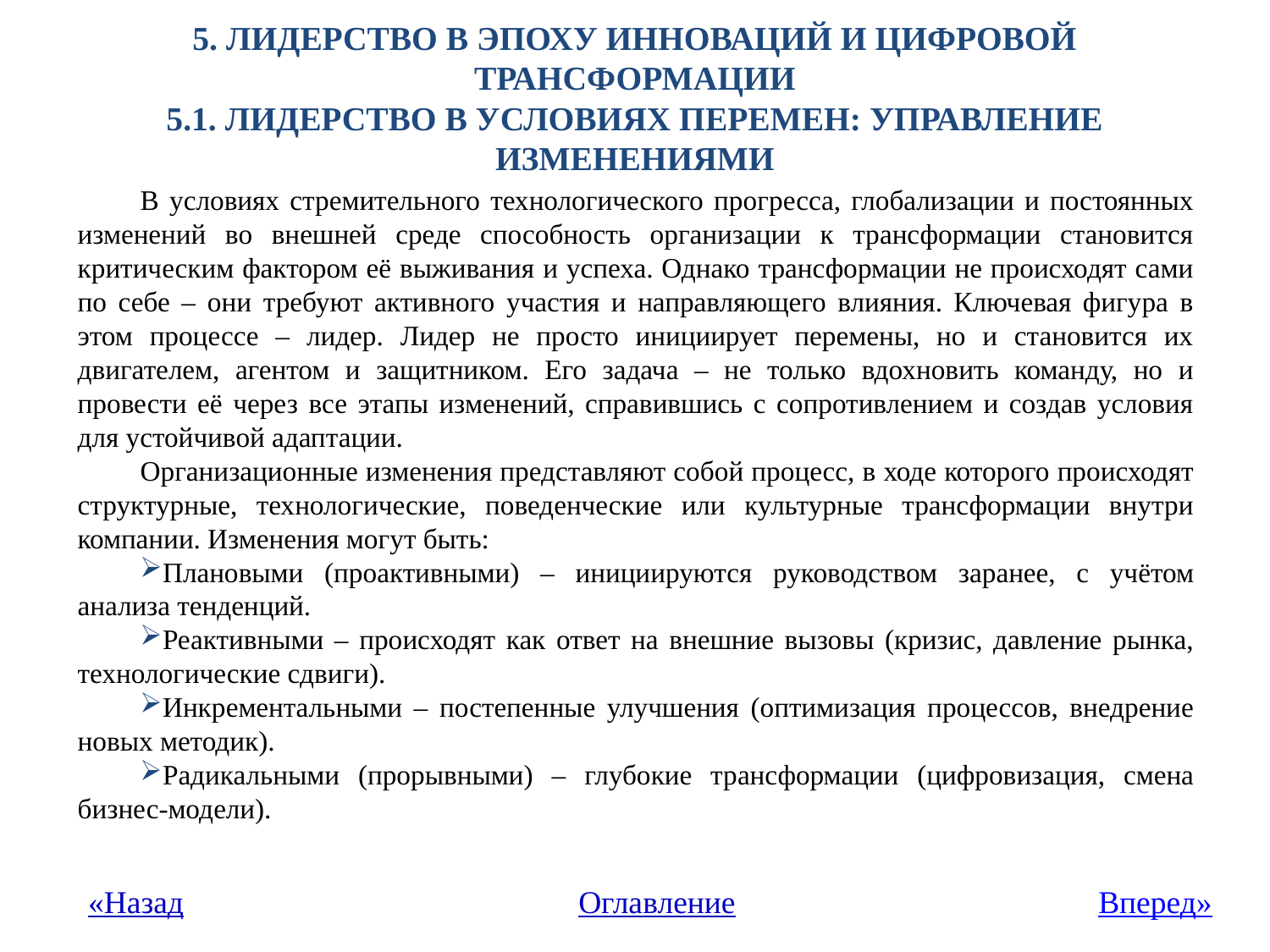

# 5. ЛИДЕРСТВО В ЭПОХУ ИННОВАЦИЙ И ЦИФРОВОЙ ТРАНСФОРМАЦИИ 5.1. Лидерство в условиях перемен: управление изменениями
В условиях стремительного технологического прогресса, глобализации и постоянных изменений во внешней среде способность организации к трансформации становится критическим фактором её выживания и успеха. Однако трансформации не происходят сами по себе – они требуют активного участия и направляющего влияния. Ключевая фигура в этом процессе – лидер. Лидер не просто инициирует перемены, но и становится их двигателем, агентом и защитником. Его задача – не только вдохновить команду, но и провести её через все этапы изменений, справившись с сопротивлением и создав условия для устойчивой адаптации.
Организационные изменения представляют собой процесс, в ходе которого происходят структурные, технологические, поведенческие или культурные трансформации внутри компании. Изменения могут быть:
Плановыми (проактивными) – инициируются руководством заранее, с учётом анализа тенденций.
Реактивными – происходят как ответ на внешние вызовы (кризис, давление рынка, технологические сдвиги).
Инкрементальными – постепенные улучшения (оптимизация процессов, внедрение новых методик).
Радикальными (прорывными) – глубокие трансформации (цифровизация, смена бизнес-модели).

«Назад
Оглавление
Вперед»